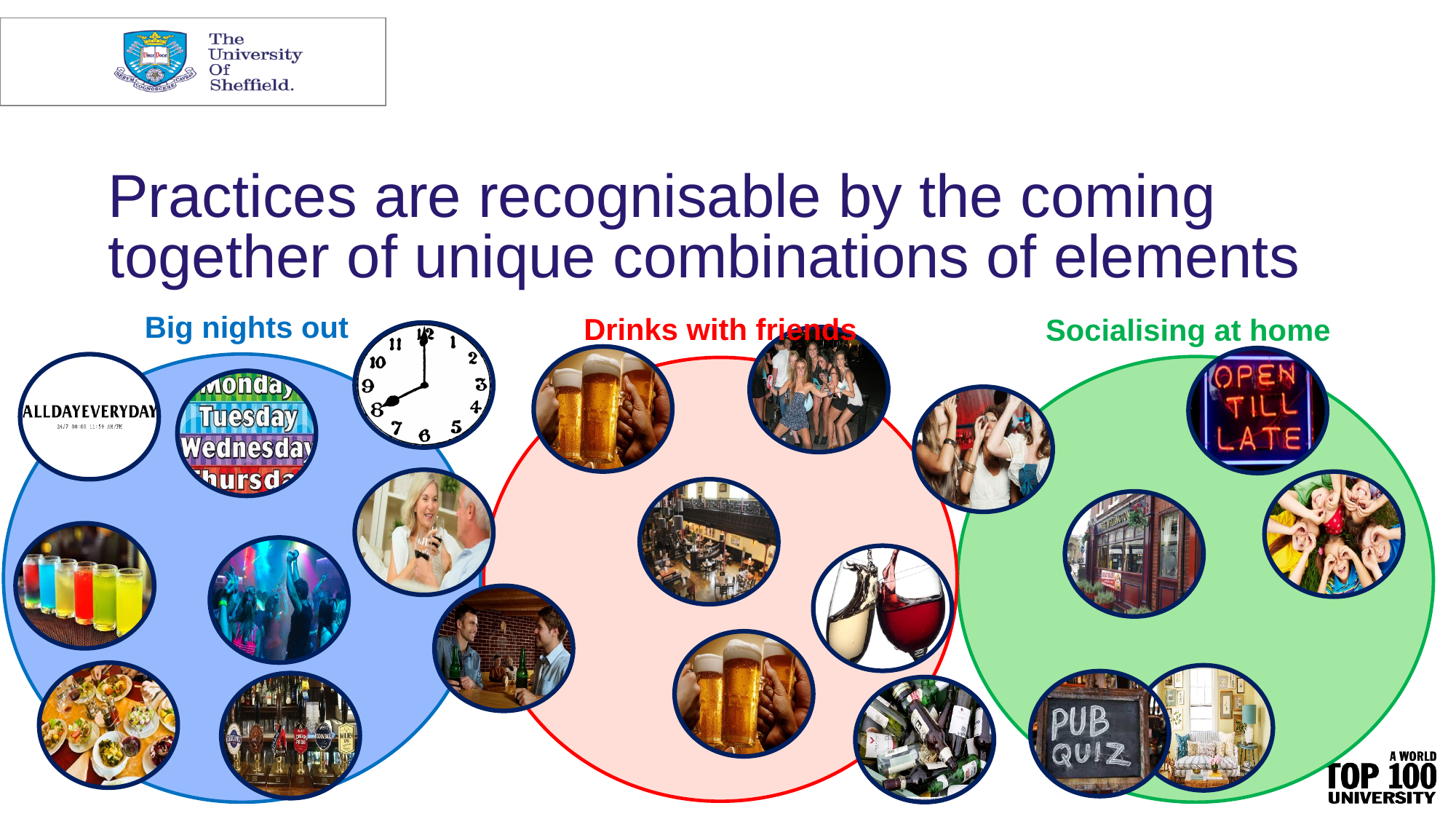

# Practices are recognisable by the coming together of unique combinations of elements
Big nights out
Drinks with friends
Socialising at home